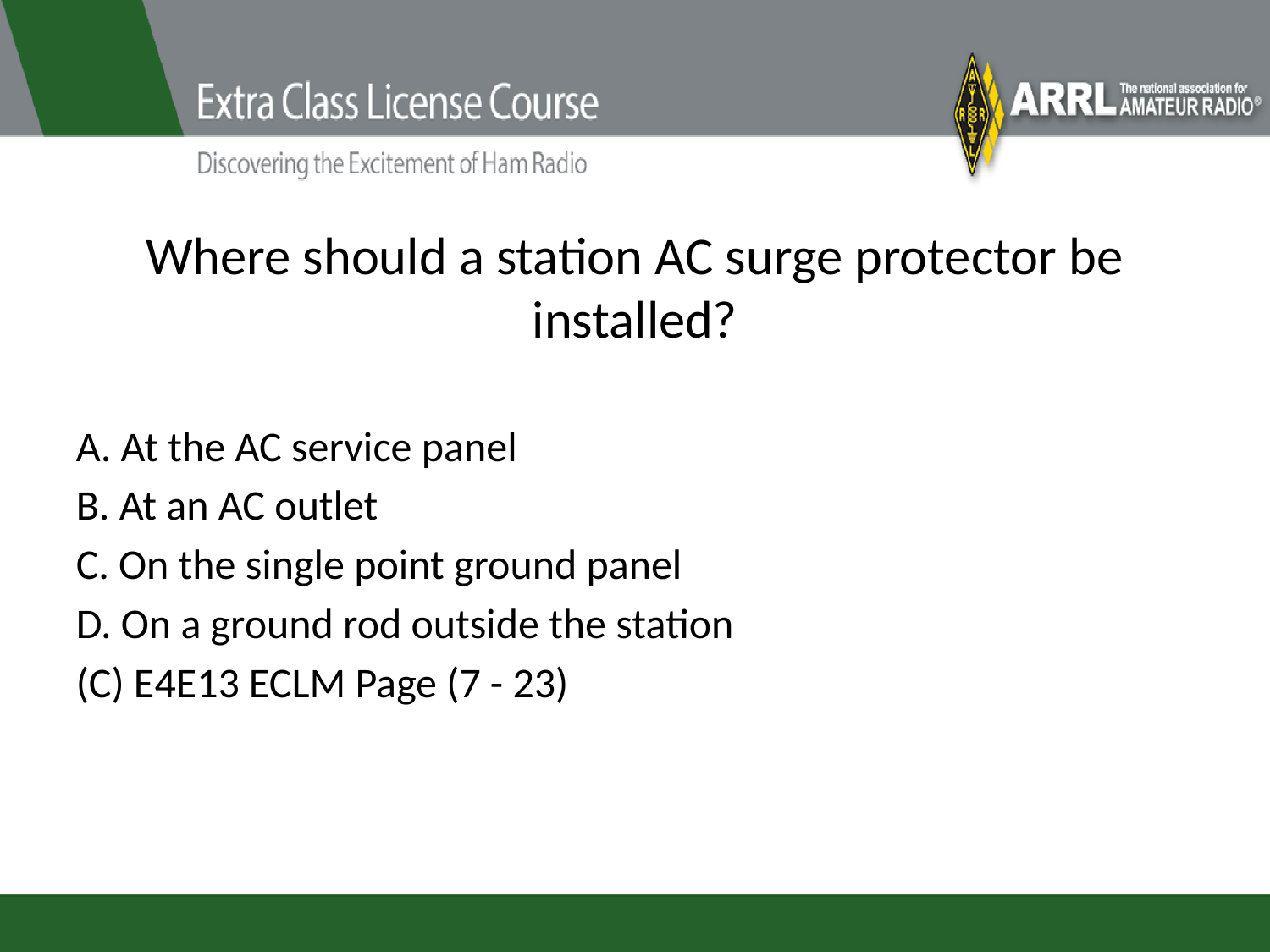

# Where should a station AC surge protector be installed?
A. At the AC service panel
B. At an AC outlet
C. On the single point ground panel
D. On a ground rod outside the station
(C) E4E13 ECLM Page (7 - 23)